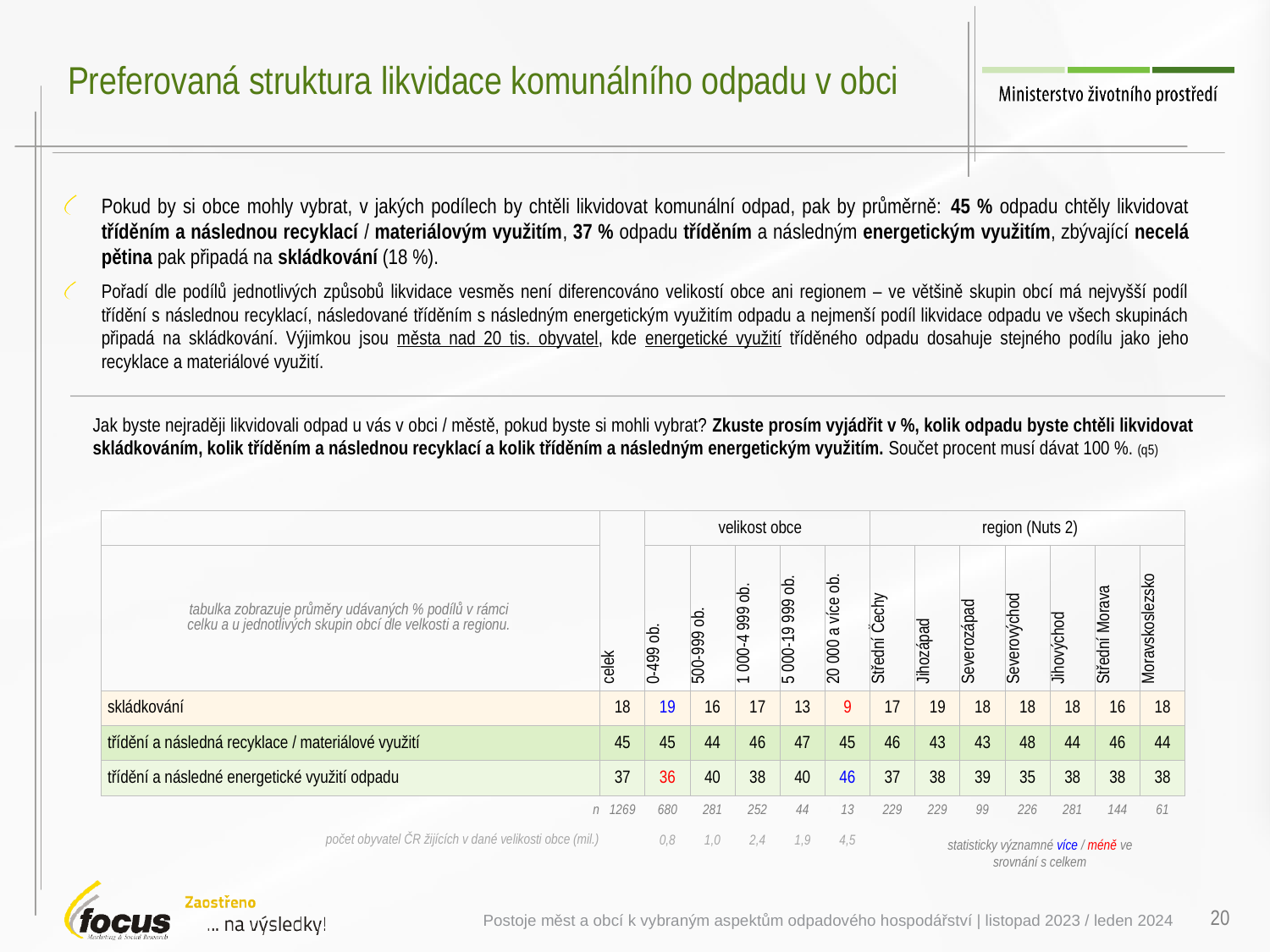

# Preferovaná struktura likvidace komunálního odpadu v obci
Pokud by si obce mohly vybrat, v jakých podílech by chtěli likvidovat komunální odpad, pak by průměrně: 45 % odpadu chtěly likvidovat tříděním a následnou recyklací / materiálovým využitím, 37 % odpadu tříděním a následným energetickým využitím, zbývající necelá pětina pak připadá na skládkování (18 %).
Pořadí dle podílů jednotlivých způsobů likvidace vesměs není diferencováno velikostí obce ani regionem – ve většině skupin obcí má nejvyšší podíl třídění s následnou recyklací, následované tříděním s následným energetickým využitím odpadu a nejmenší podíl likvidace odpadu ve všech skupinách připadá na skládkování. Výjimkou jsou města nad 20 tis. obyvatel, kde energetické využití tříděného odpadu dosahuje stejného podílu jako jeho recyklace a materiálové využití.
Jak byste nejraději likvidovali odpad u vás v obci / městě, pokud byste si mohli vybrat? Zkuste prosím vyjádřit v %, kolik odpadu byste chtěli likvidovat skládkováním, kolik tříděním a následnou recyklací a kolik tříděním a následným energetickým využitím. Součet procent musí dávat 100 %. (q5)
|  | celek | velikost obce |  |  |  |  | region (Nuts 2) |  |  |  |  |  |  |
| --- | --- | --- | --- | --- | --- | --- | --- | --- | --- | --- | --- | --- | --- |
| tabulka zobrazuje průměry udávaných % podílů v rámci celku a u jednotlivých skupin obcí dle velkosti a regionu. | celek | 0-499 ob. | 500-999 ob. | 1 000-4 999 ob. | 5 000-19 999 ob. | 20 000 a více ob. | Střední Čechy | Jihozápad | Severozápad | Severovýchod | Jihovýchod | Střední Morava | Moravskoslezsko |
| skládkování | 18 | 19 | 16 | 17 | 13 | 9 | 17 | 19 | 18 | 18 | 18 | 16 | 18 |
| třídění a následná recyklace / materiálové využití | 45 | 45 | 44 | 46 | 47 | 45 | 46 | 43 | 43 | 48 | 44 | 46 | 44 |
| třídění a následné energetické využití odpadu | 37 | 36 | 40 | 38 | 40 | 46 | 37 | 38 | 39 | 35 | 38 | 38 | 38 |
| n | 1269 | 680 | 281 | 252 | 44 | 13 | 229 | 229 | 99 | 226 | 281 | 144 | 61 |
| počet obyvatel ČR žijících v dané velikosti obce (mil.) |  | 0,8 | 1,0 | 2,4 | 1,9 | 4,5 |  |  |  |  |  |  |  |
statisticky významné více / méně ve srovnání s celkem